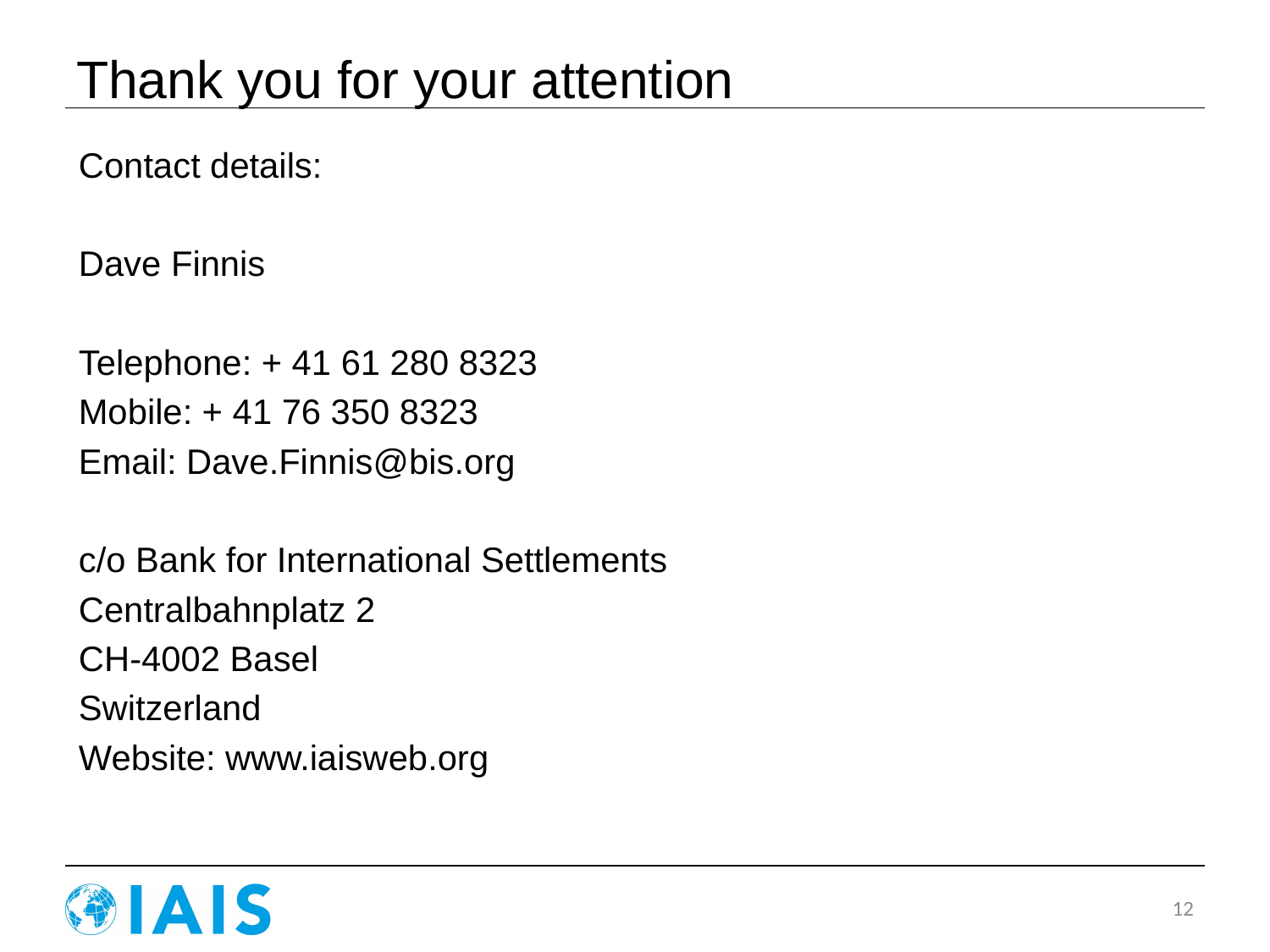

# Thank you for your attention
Contact details:

Dave Finnis

Telephone: + 41 61 280 8323
Mobile: + 41 76 350 8323
Email: Dave.Finnis@bis.org

c/o Bank for International Settlements
Centralbahnplatz 2
CH-4002 Basel
Switzerland
Website: www.iaisweb.org

12